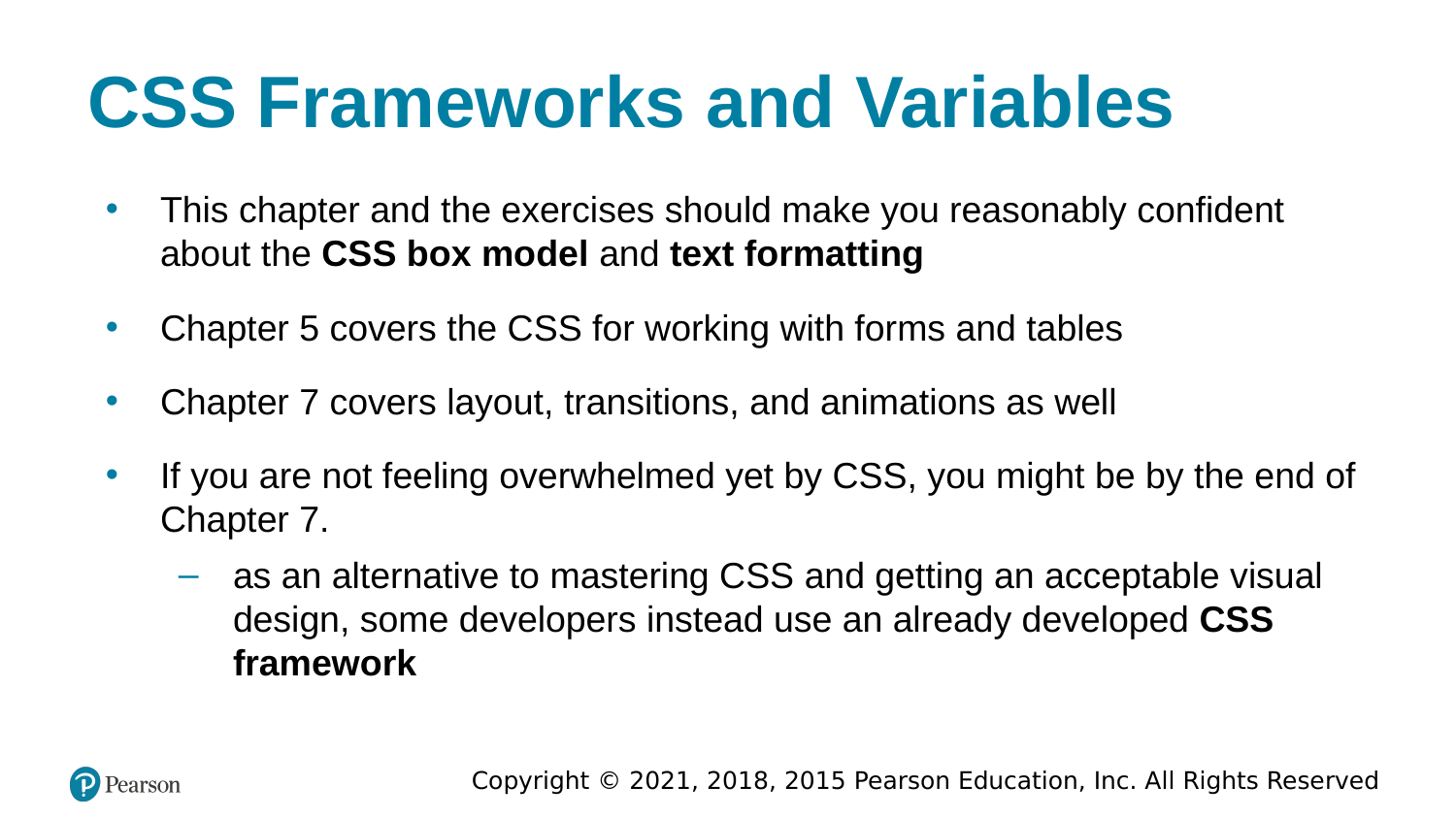

# CSS Frameworks and Variables
This chapter and the exercises should make you reasonably confident about the CSS box model and text formatting
Chapter 5 covers the CSS for working with forms and tables
Chapter 7 covers layout, transitions, and animations as well
If you are not feeling overwhelmed yet by CSS, you might be by the end of Chapter 7.
as an alternative to mastering CSS and getting an acceptable visual design, some developers instead use an already developed CSS framework